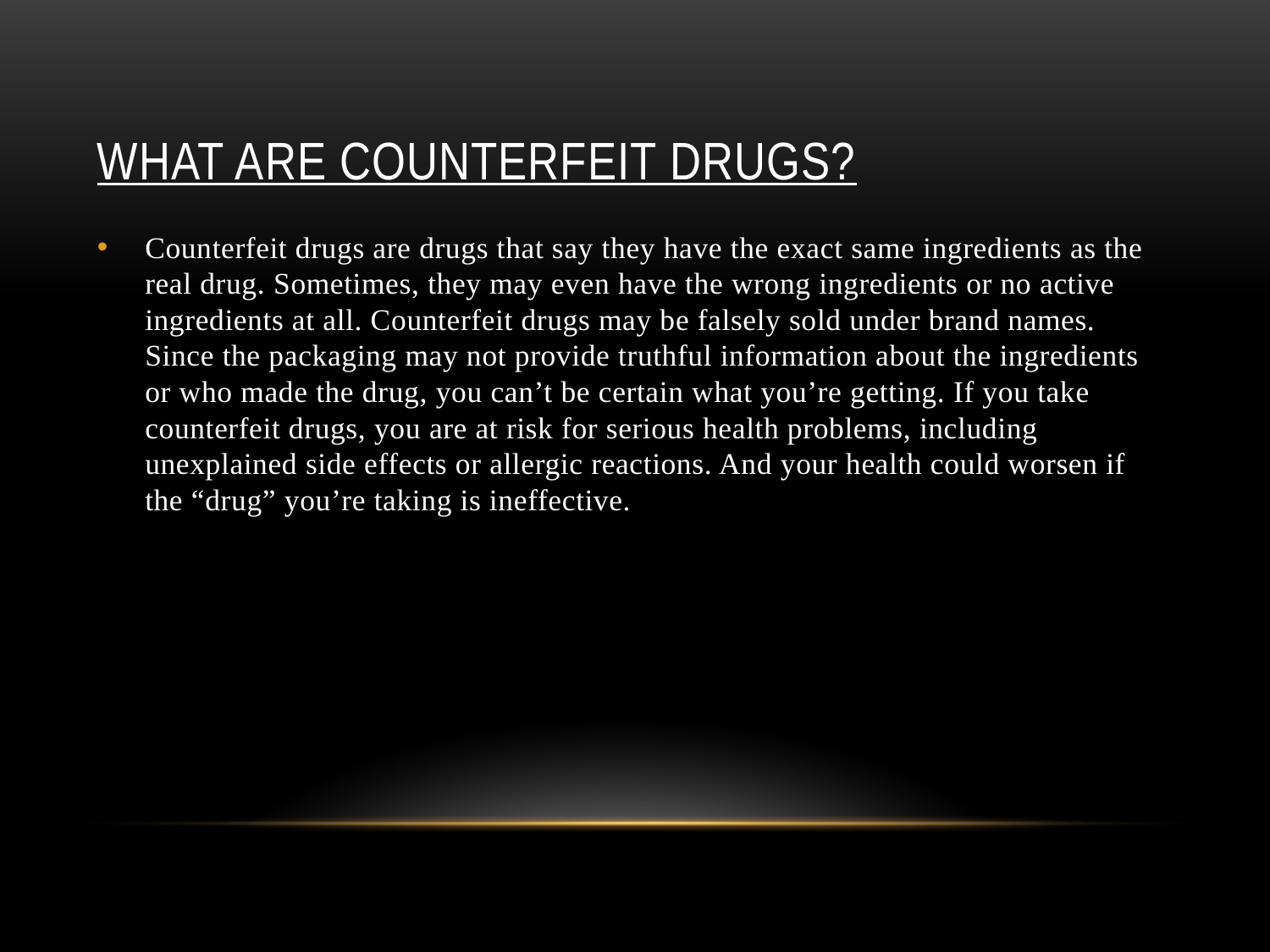

# What are counterfeit drugs?
Counterfeit drugs are drugs that say they have the exact same ingredients as the real drug. Sometimes, they may even have the wrong ingredients or no active ingredients at all. Counterfeit drugs may be falsely sold under brand names. Since the packaging may not provide truthful information about the ingredients or who made the drug, you can’t be certain what you’re getting. If you take counterfeit drugs, you are at risk for serious health problems, including unexplained side effects or allergic reactions. And your health could worsen if the “drug” you’re taking is ineffective.